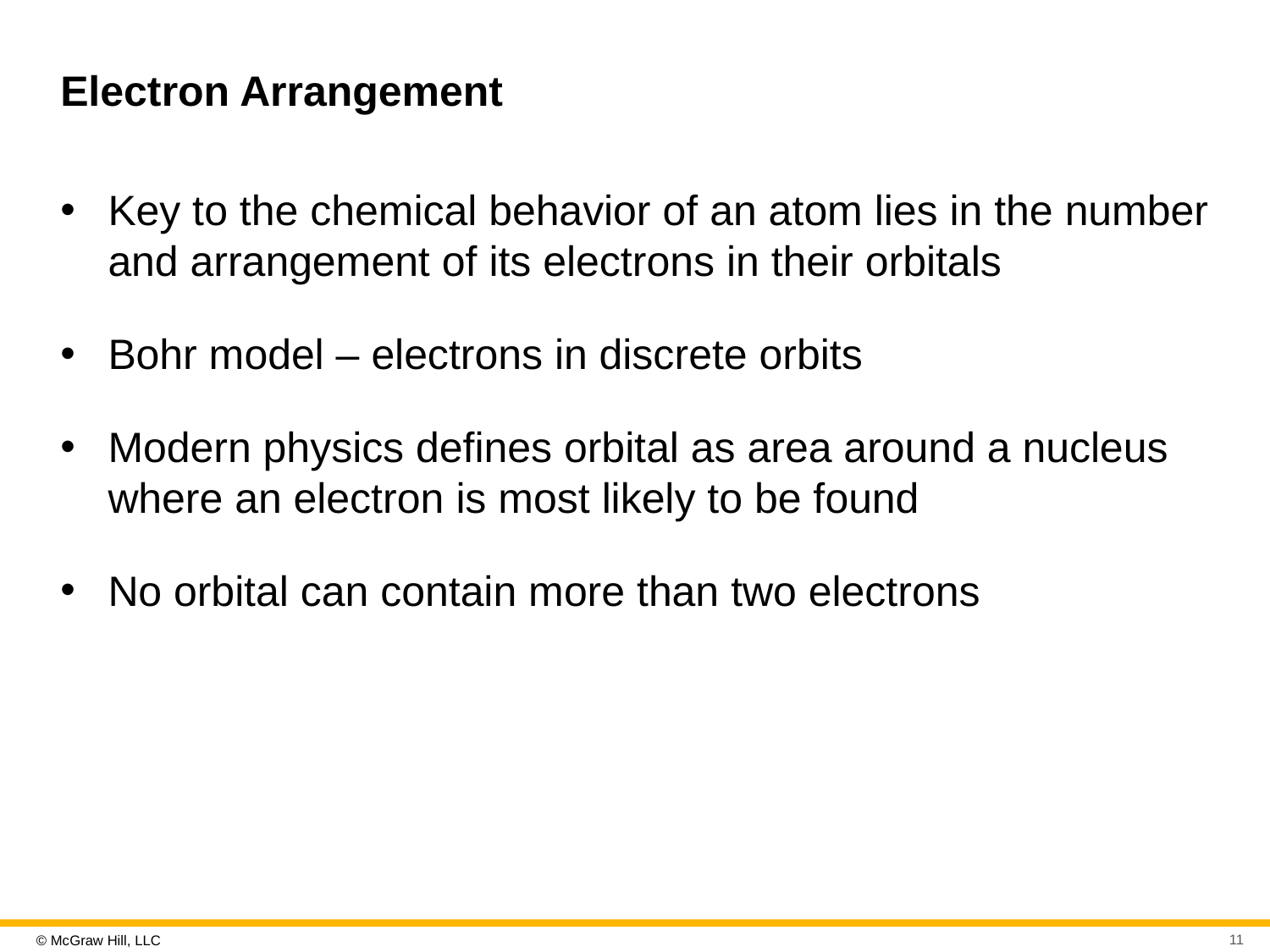

# Electron Arrangement
Key to the chemical behavior of an atom lies in the number and arrangement of its electrons in their orbitals
Bohr model – electrons in discrete orbits
Modern physics defines orbital as area around a nucleus where an electron is most likely to be found
No orbital can contain more than two electrons
11